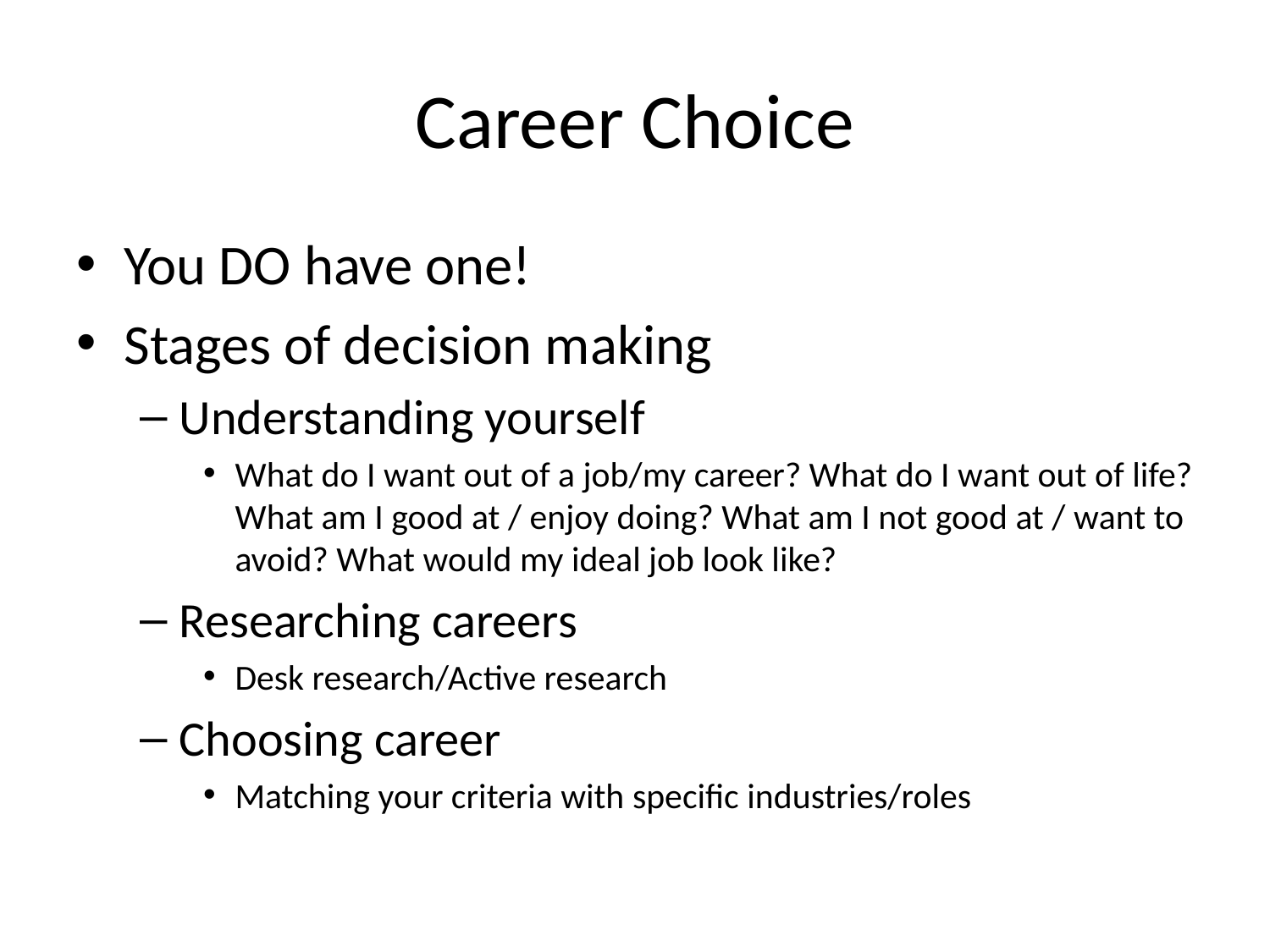

# Career Choice
You DO have one!
Stages of decision making
Understanding yourself
What do I want out of a job/my career? What do I want out of life? What am I good at / enjoy doing? What am I not good at / want to avoid? What would my ideal job look like?
Researching careers
Desk research/Active research
Choosing career
Matching your criteria with specific industries/roles